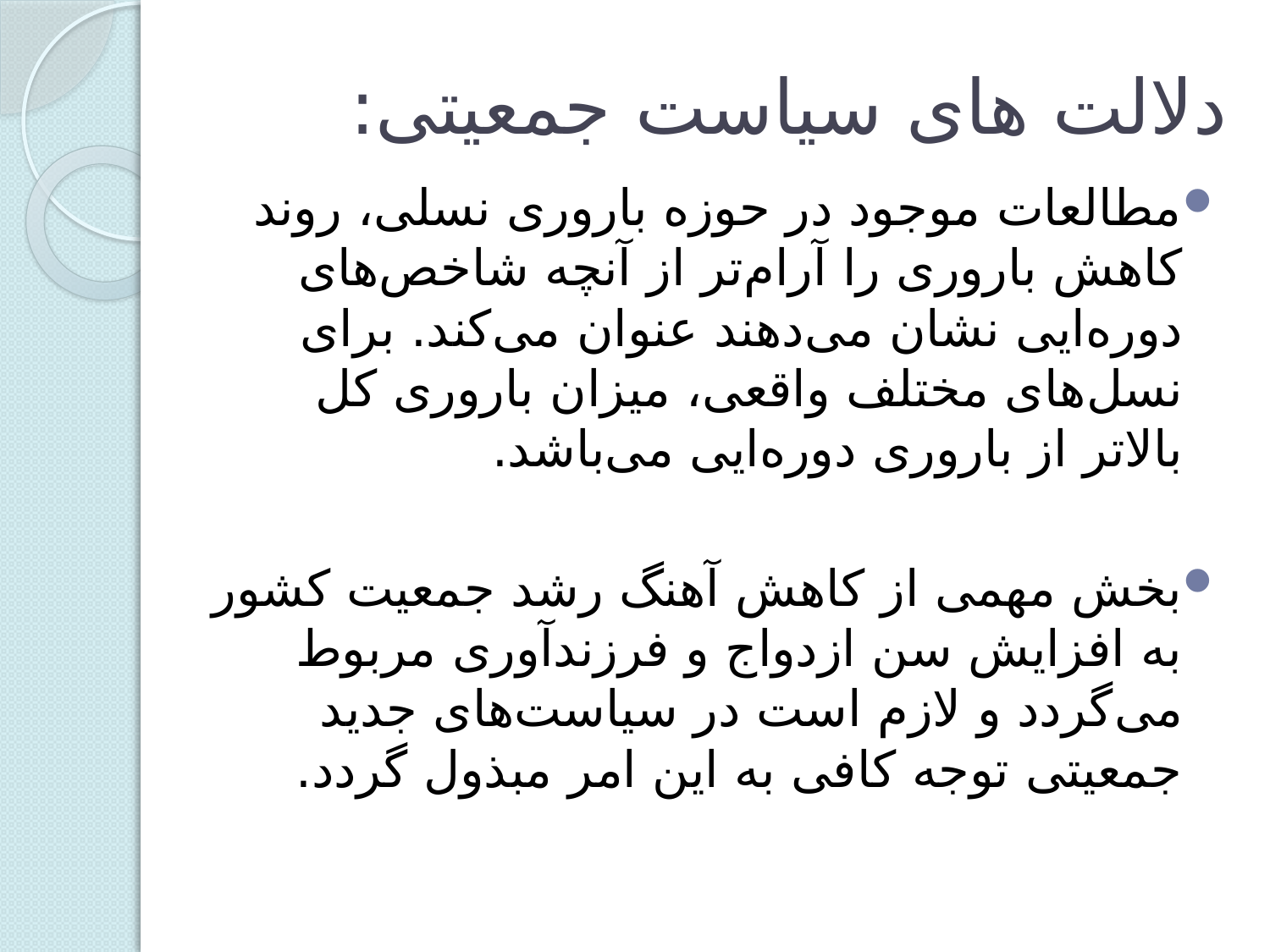

# دلالت های سیاست جمعیتی:
مطالعات موجود در حوزه باروری نسلی، روند کاهش باروری را آرام‌تر از آنچه شاخص‌های دوره‌ایی نشان می‌دهند عنوان می‌کند. برای نسل‌های مختلف واقعی، میزان باروری کل بالاتر از باروری دوره‌ایی می‌باشد.

بخش مهمی از کاهش آهنگ رشد جمعیت کشور به افزایش سن ازدواج و فرزندآوری مربوط می‌گردد و لازم است در سیاست‌های جدید جمعیتی توجه کافی به این امر مبذول گردد.